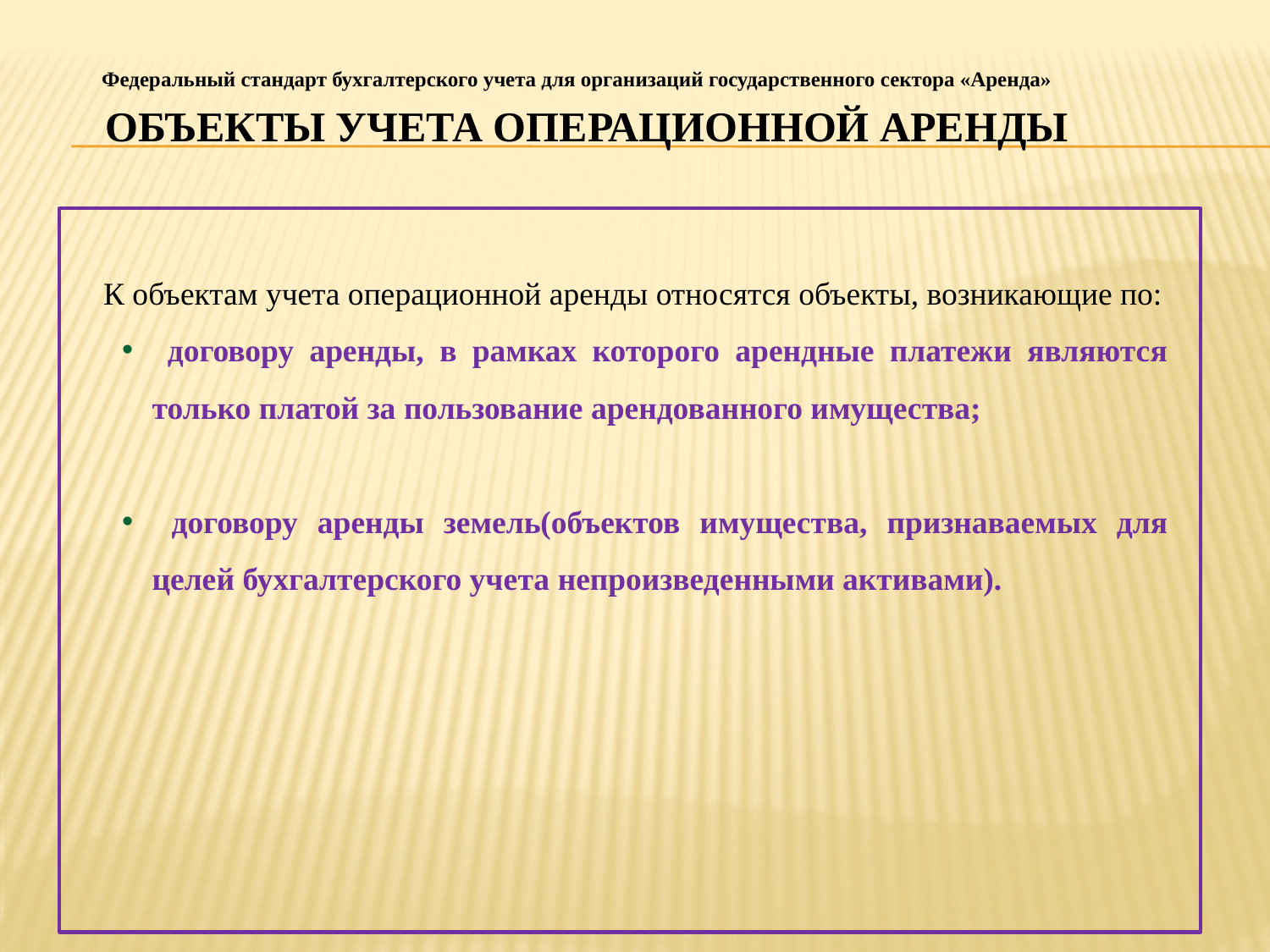

Федеральный стандарт бухгалтерского учета для организаций государственного сектора «Аренда»
# ОБЪЕКТЫ УЧЕТА ОПЕРАЦИОННОЙ АРЕНДЫ

К объектам учета операционной аренды относятся объекты, возникающие по:
 договору аренды, в рамках которого арендные платежи являются только платой за пользование арендованного имущества;

 договору аренды земель(объектов имущества, признаваемых для целей бухгалтерского учета непроизведенными активами).